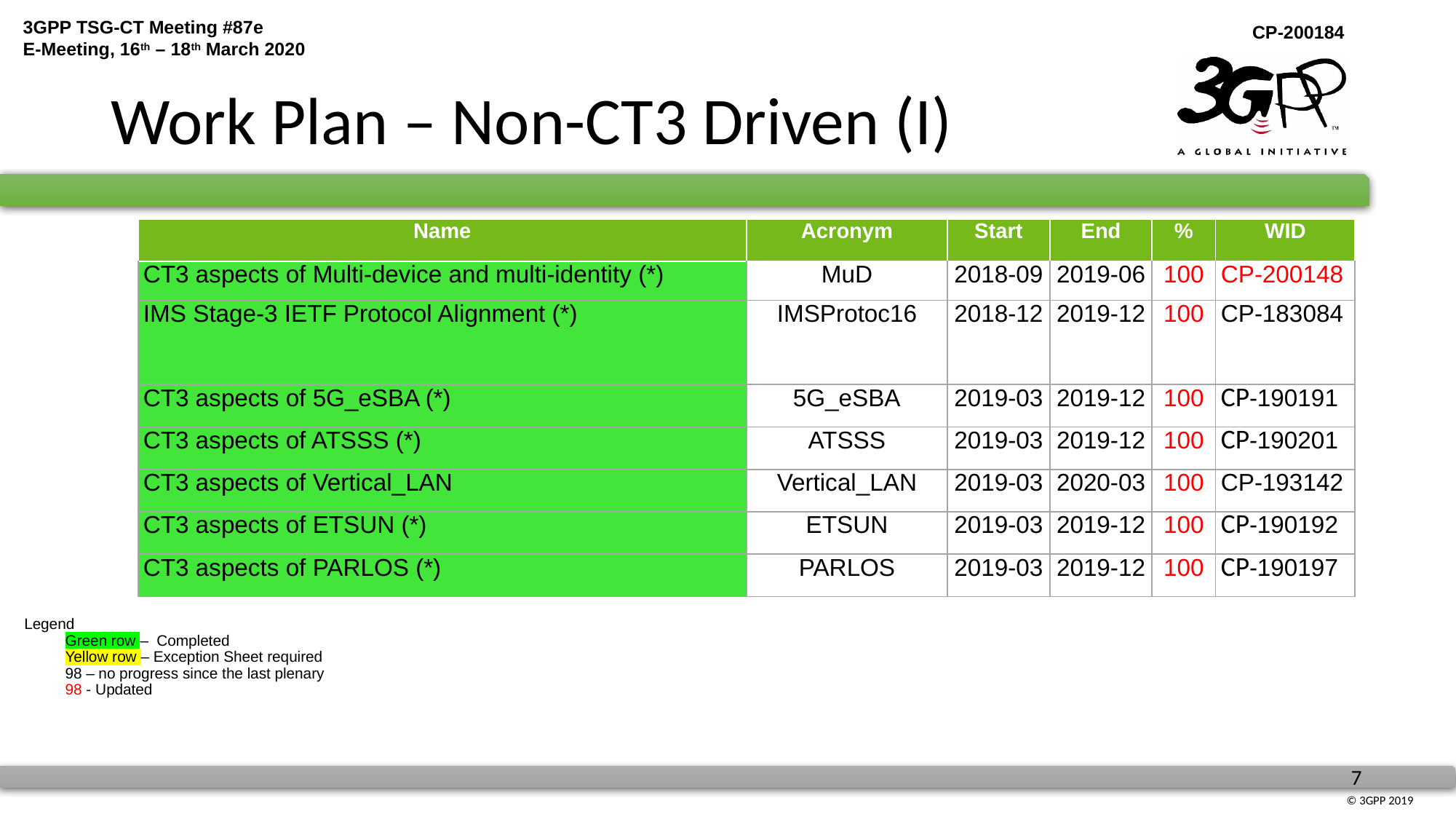

# Work Plan – Non-CT3 Driven (I)
| Name | Acronym | Start | End | % | WID |
| --- | --- | --- | --- | --- | --- |
| CT3 aspects of Multi-device and multi-identity (\*) | MuD | 2018-09 | 2019-06 | 100 | CP-200148 |
| IMS Stage-3 IETF Protocol Alignment (\*) | IMSProtoc16 | 2018-12 | 2019-12 | 100 | CP-183084 |
| CT3 aspects of 5G\_eSBA (\*) | 5G\_eSBA | 2019-03 | 2019-12 | 100 | CP-190191 |
| CT3 aspects of ATSSS (\*) | ATSSS | 2019-03 | 2019-12 | 100 | CP-190201 |
| CT3 aspects of Vertical\_LAN | Vertical\_LAN | 2019-03 | 2020-03 | 100 | CP-193142 |
| CT3 aspects of ETSUN (\*) | ETSUN | 2019-03 | 2019-12 | 100 | CP-190192 |
| CT3 aspects of PARLOS (\*) | PARLOS | 2019-03 | 2019-12 | 100 | CP-190197 |
Legend
Green row –  Completed
	Yellow row – Exception Sheet required
	98 – no progress since the last plenary
	98 - Updated